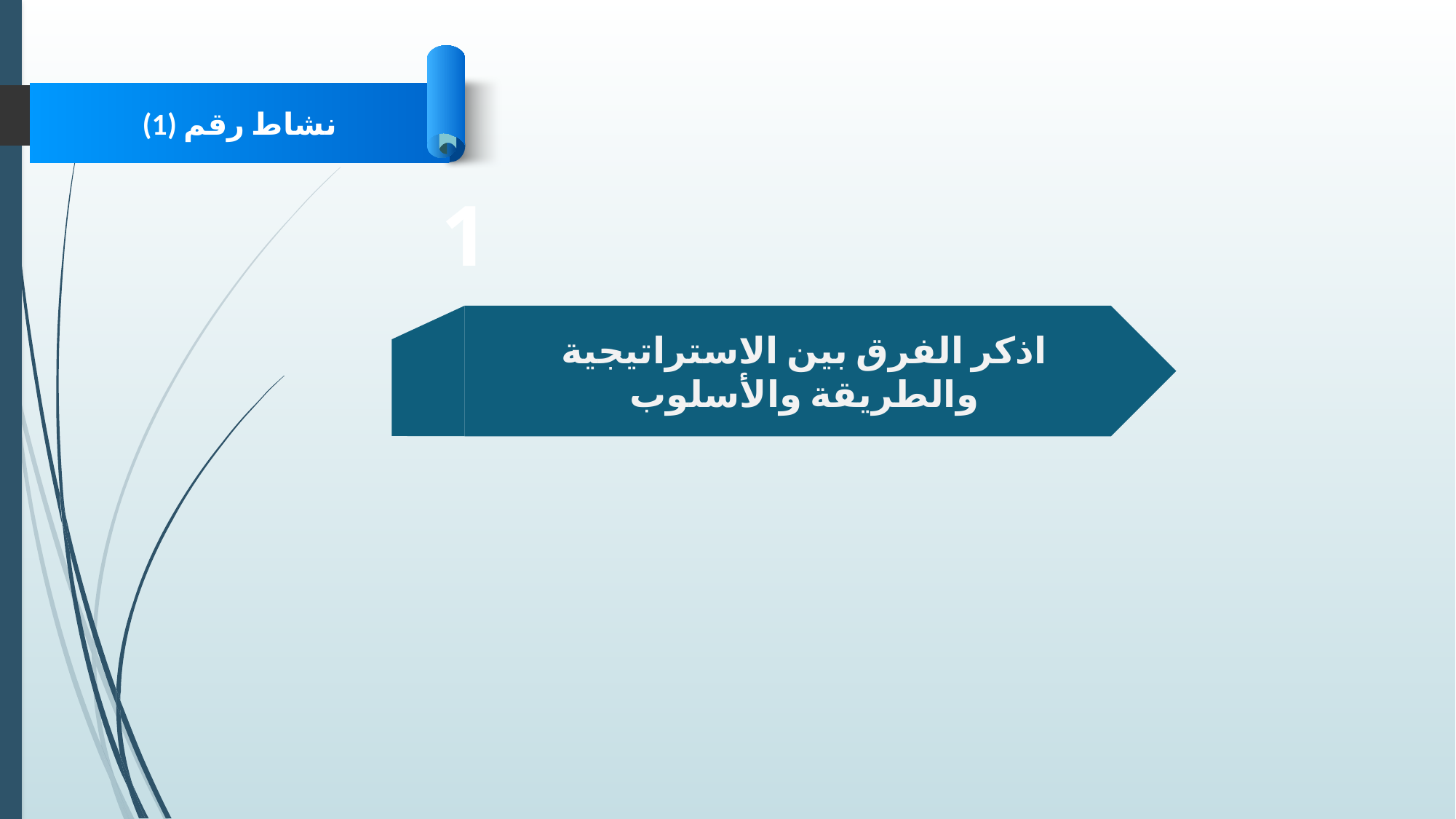

نشاط رقم (1)

1

اذكر الفرق بين الاستراتيجية والطريقة والأسلوب